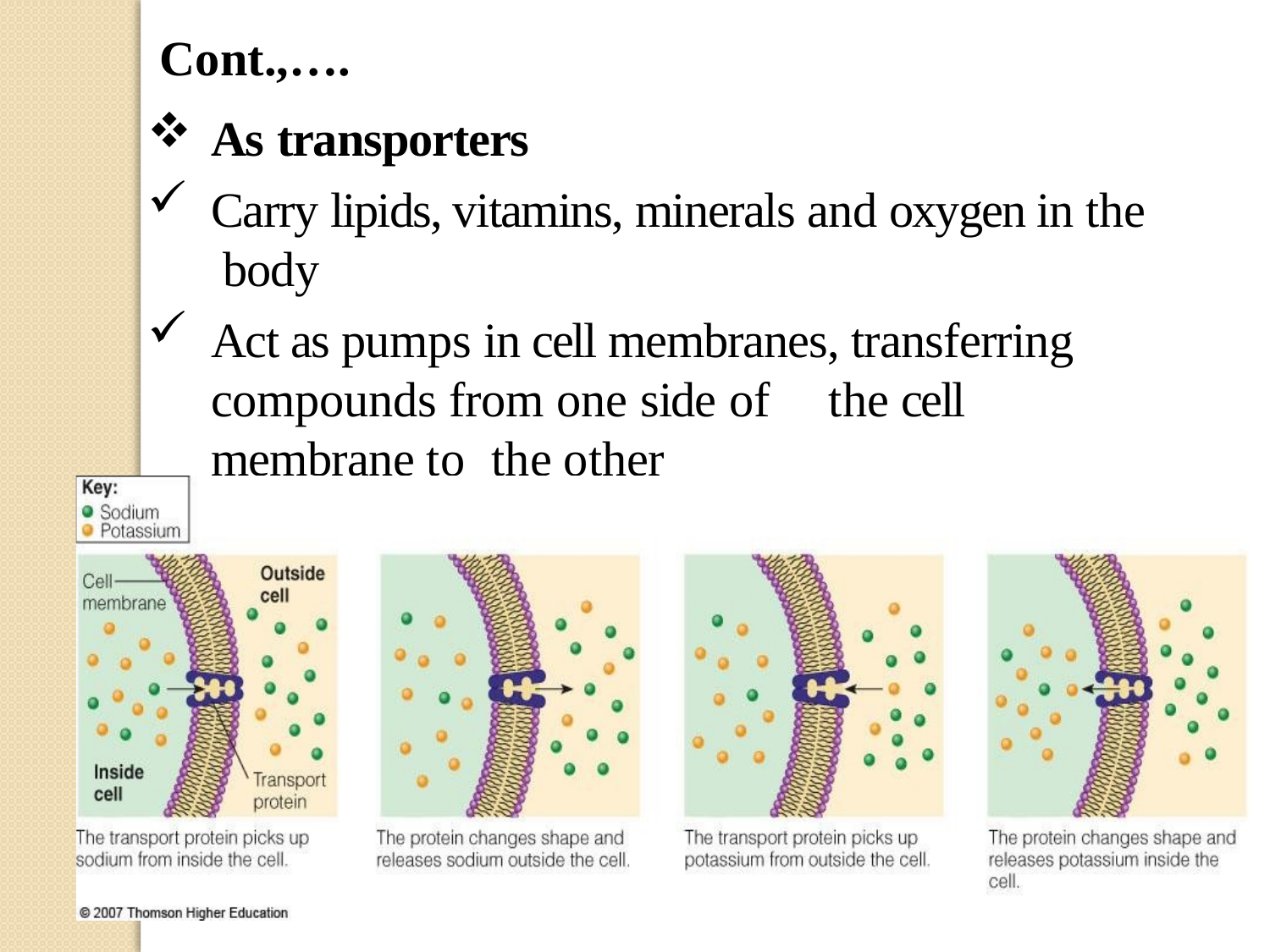

Cont.,….
As transporters
Carry lipids, vitamins, minerals and oxygen in the  body
Act as pumps in cell membranes, transferring  compounds from one side of	the cell membrane to  the other